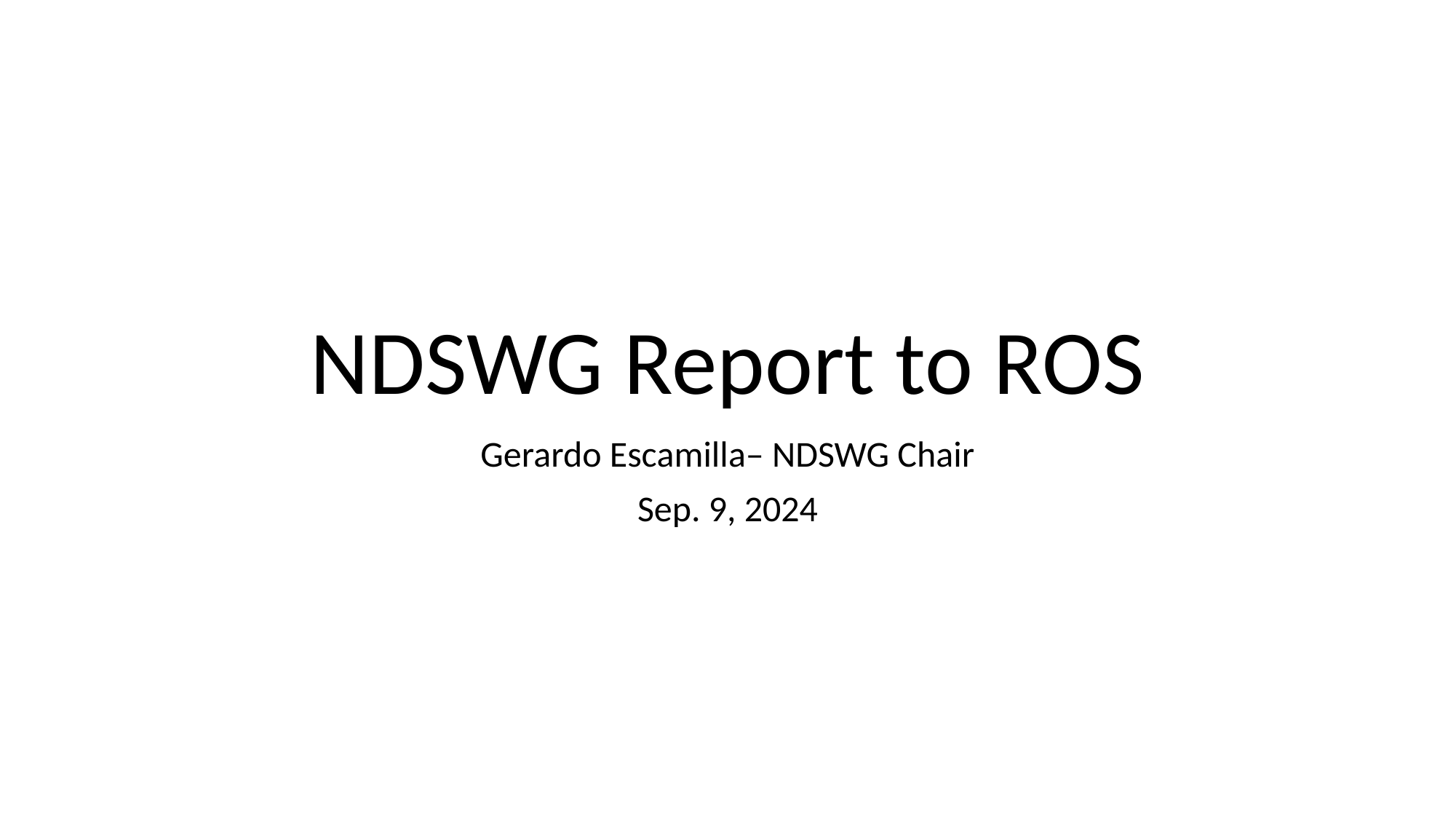

# NDSWG Report to ROS
Gerardo Escamilla– NDSWG Chair
Sep. 9, 2024